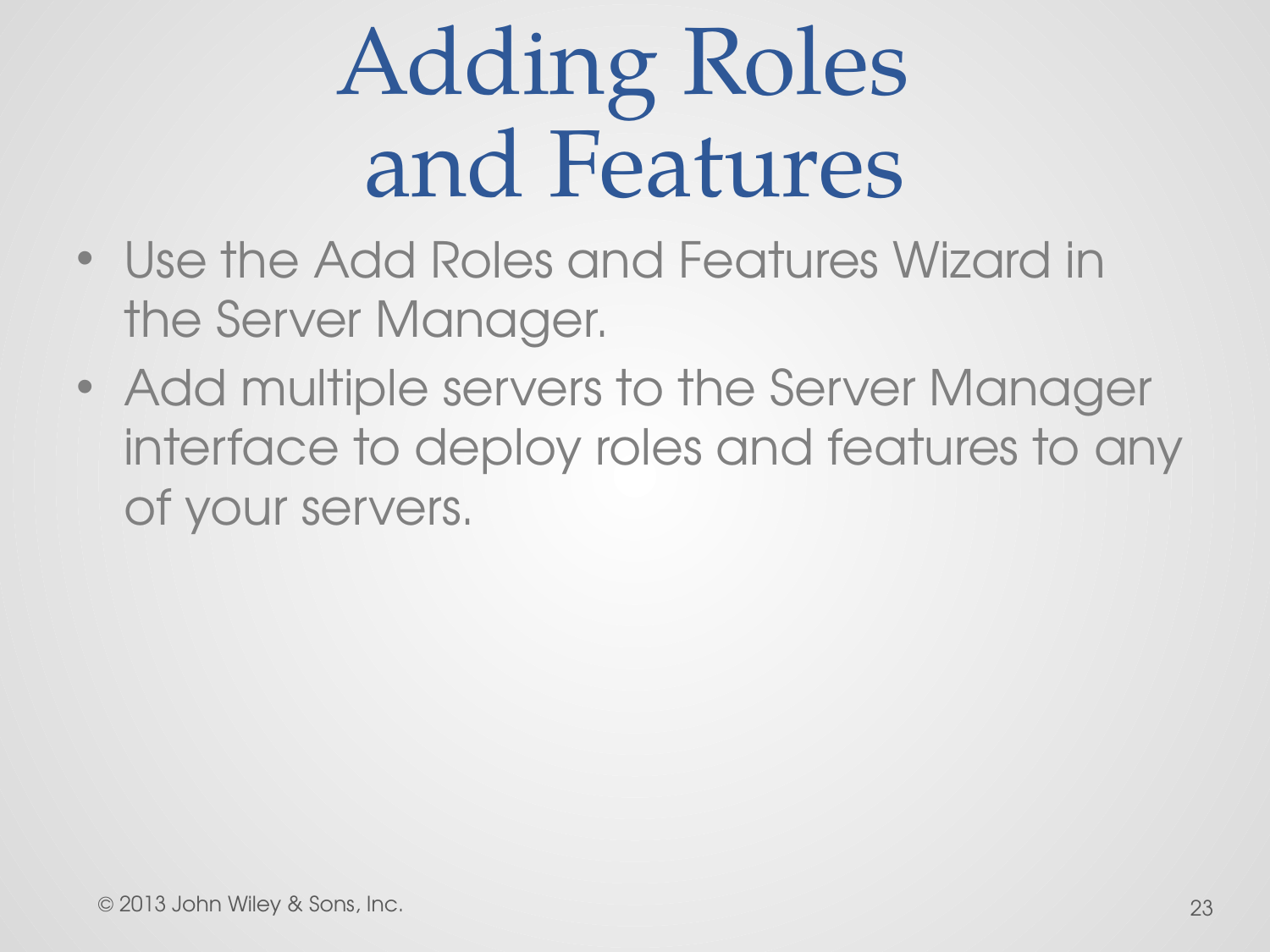

# Adding Roles and Features
Use the Add Roles and Features Wizard in the Server Manager.
Add multiple servers to the Server Manager interface to deploy roles and features to any of your servers.
© 2013 John Wiley & Sons, Inc.
23